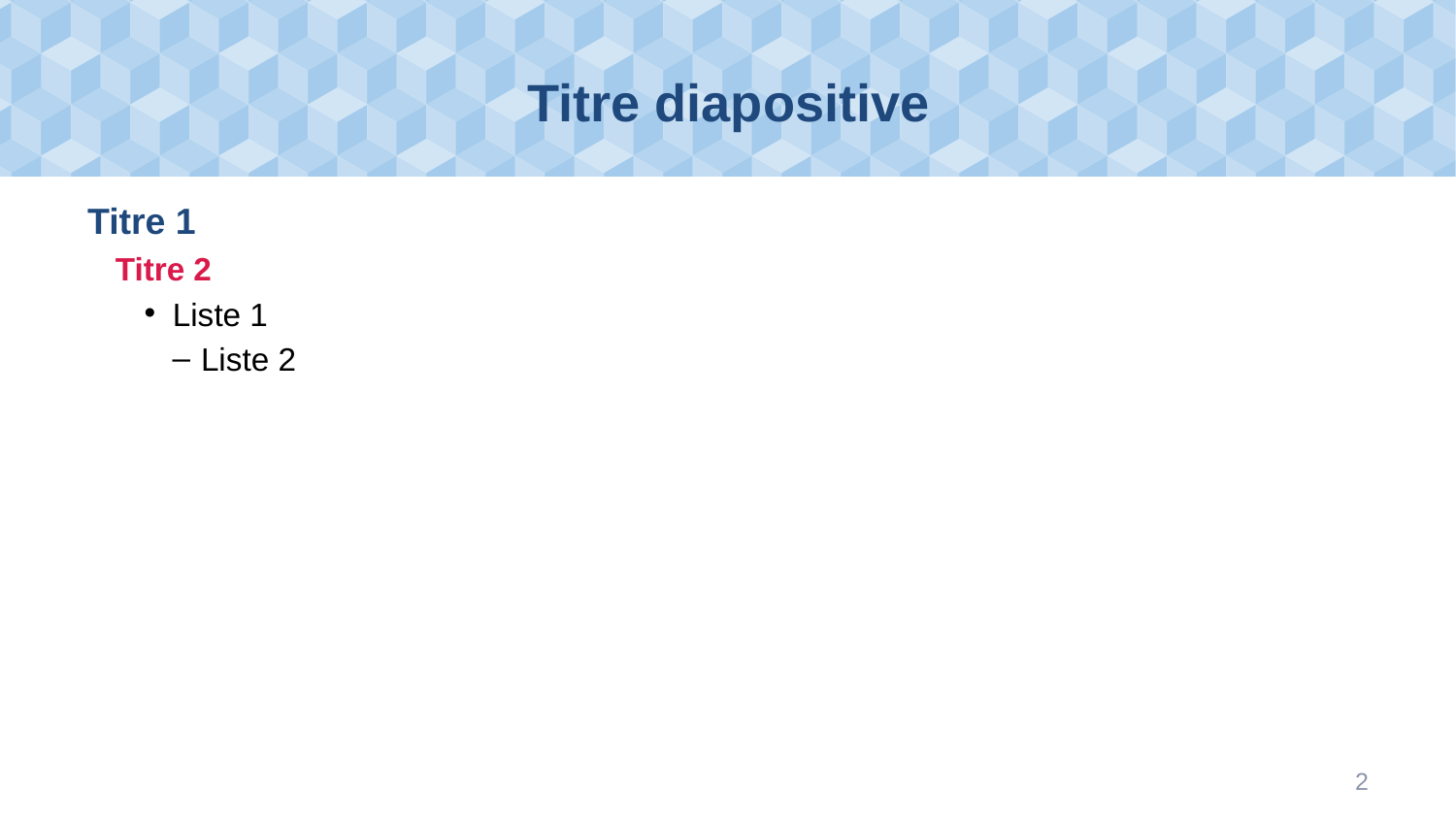

# Titre diapositive
Titre 1
Titre 2
Liste 1
Liste 2
2